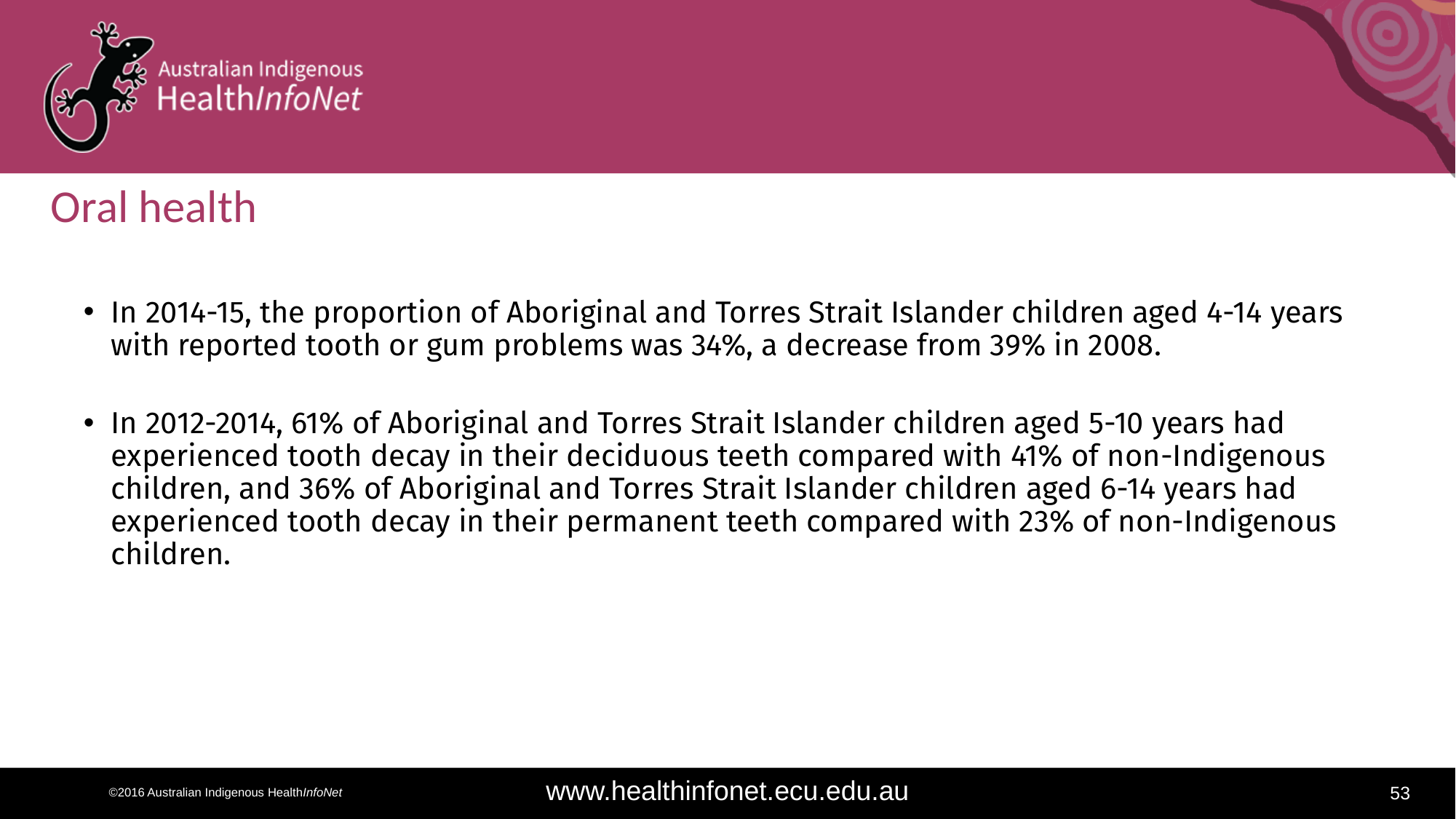

# Oral health
In 2014-15, the proportion of Aboriginal and Torres Strait Islander children aged 4-14 years with reported tooth or gum problems was 34%, a decrease from 39% in 2008.
In 2012-2014, 61% of Aboriginal and Torres Strait Islander children aged 5-10 years had experienced tooth decay in their deciduous teeth compared with 41% of non-Indigenous children, and 36% of Aboriginal and Torres Strait Islander children aged 6-14 years had experienced tooth decay in their permanent teeth compared with 23% of non-Indigenous children.